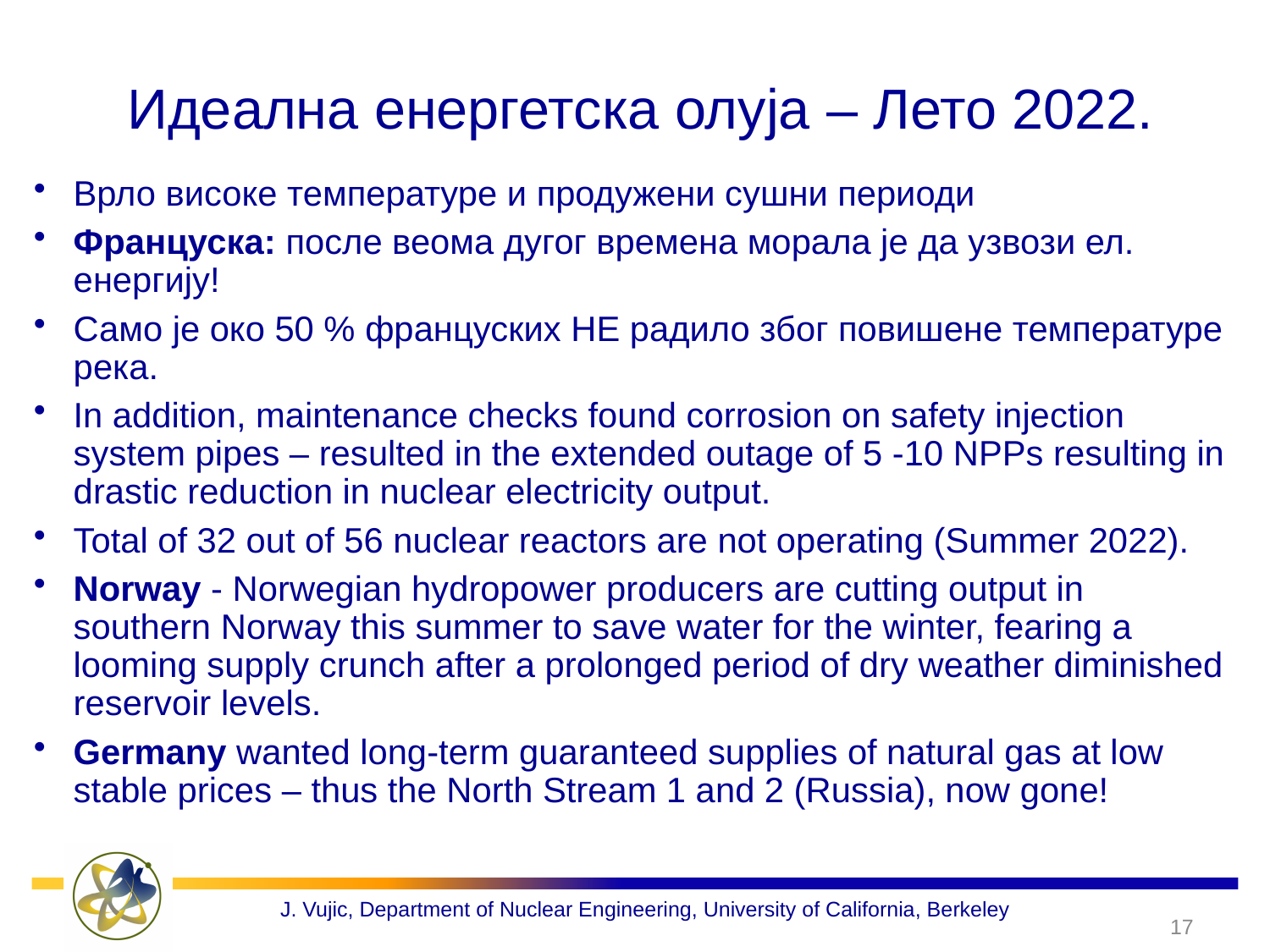

# Идеална енергетска олуја – Лето 2022.
Врло високе температуре и продужени сушни периоди
Француска: после веома дугог времена морала је да узвози ел. енергију!
Само је око 50 % француских НЕ радило због повишене температуре река.
In addition, maintenance checks found corrosion on safety injection system pipes – resulted in the extended outage of 5 -10 NPPs resulting in drastic reduction in nuclear electricity output.
Total of 32 out of 56 nuclear reactors are not operating (Summer 2022).
Norway - Norwegian hydropower producers are cutting output in southern Norway this summer to save water for the winter, fearing a looming supply crunch after a prolonged period of dry weather diminished reservoir levels.
Germany wanted long-term guaranteed supplies of natural gas at low stable prices – thus the North Stream 1 and 2 (Russia), now gone!

17